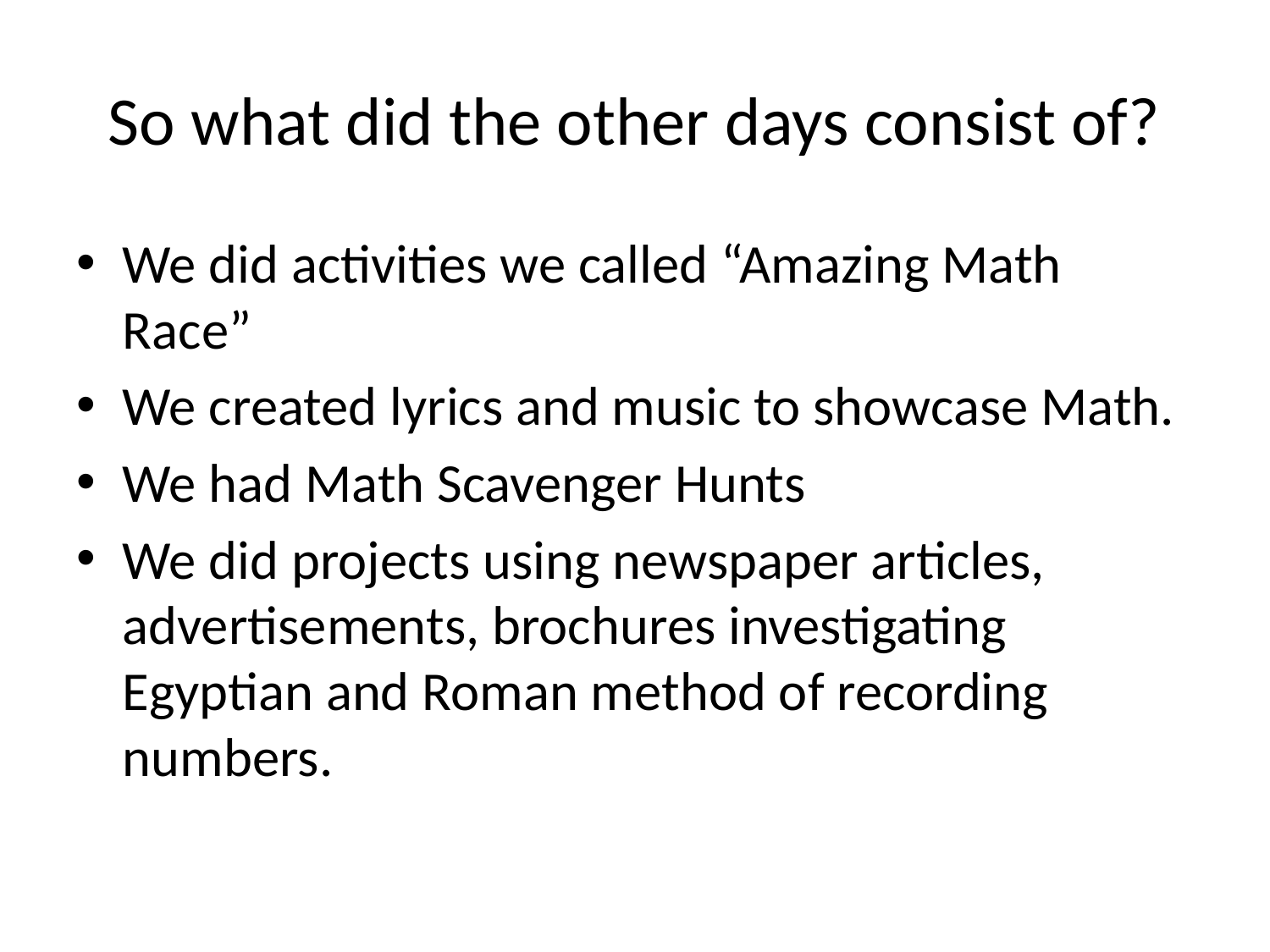

# So what did the other days consist of?
We did activities we called “Amazing Math Race”
We created lyrics and music to showcase Math.
We had Math Scavenger Hunts
We did projects using newspaper articles, advertisements, brochures investigating Egyptian and Roman method of recording numbers.